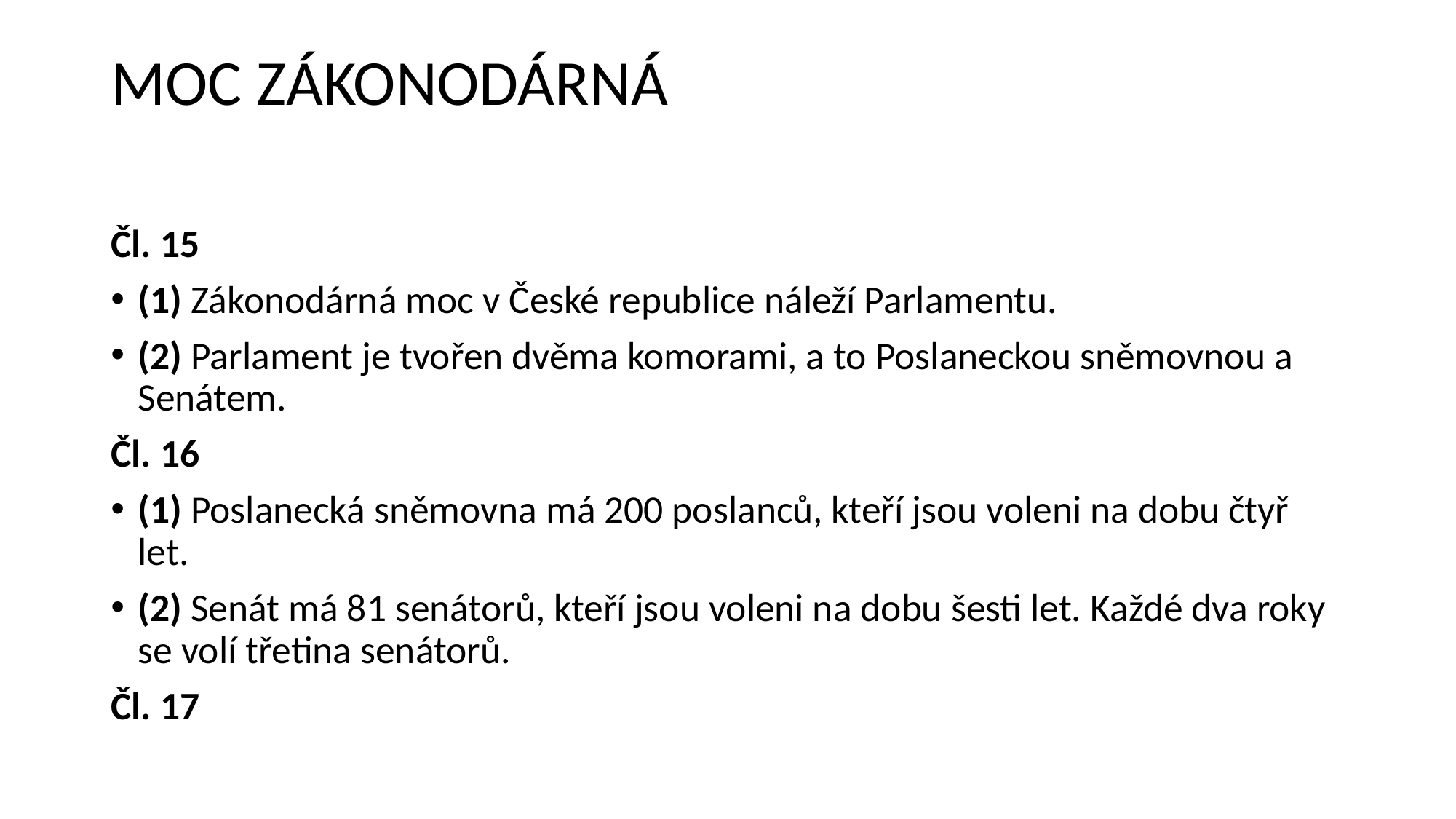

# MOC ZÁKONODÁRNÁ
Čl. 15
(1) Zákonodárná moc v České republice náleží Parlamentu.
(2) Parlament je tvořen dvěma komorami, a to Poslaneckou sněmovnou a Senátem.
Čl. 16
(1) Poslanecká sněmovna má 200 poslanců, kteří jsou voleni na dobu čtyř let.
(2) Senát má 81 senátorů, kteří jsou voleni na dobu šesti let. Každé dva roky se volí třetina senátorů.
Čl. 17